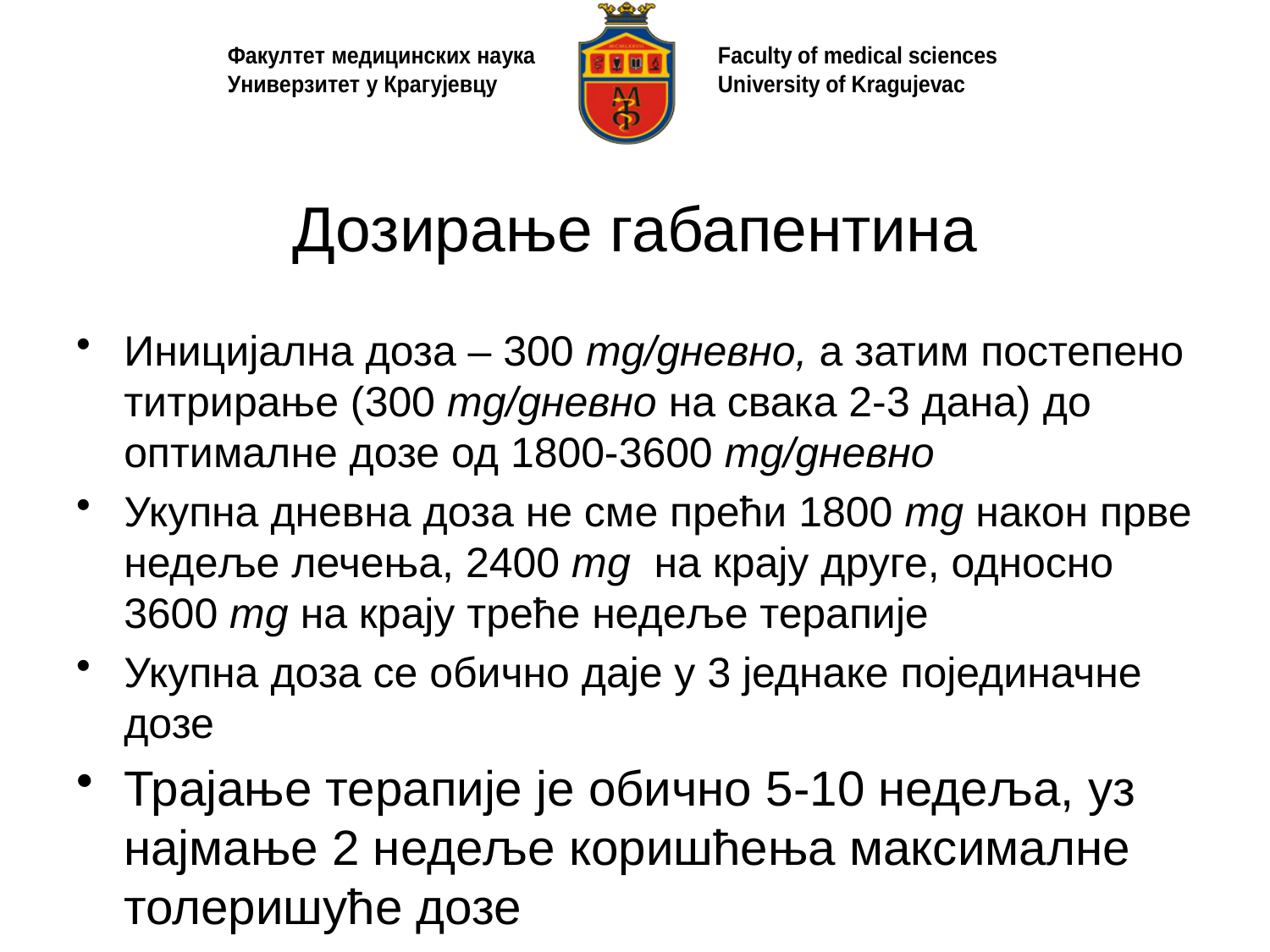

# Дозирање габапентина
Иницијална доза – 300 mg/дневно, а затим постепено титрирање (300 mg/дневно на свака 2-3 дана) до оптималне дозе од 1800-3600 mg/дневно
Укупна дневна доза не сме прећи 1800 mg након прве недеље лечења, 2400 mg  на крају друге, односно 3600 mg на крају треће недеље терапије
Укупна доза се обично даје у 3 једнаке појединачне дозе
Трајање терапије је обично 5-10 недеља, уз најмање 2 недеље коришћења максималне толеришуће дозе